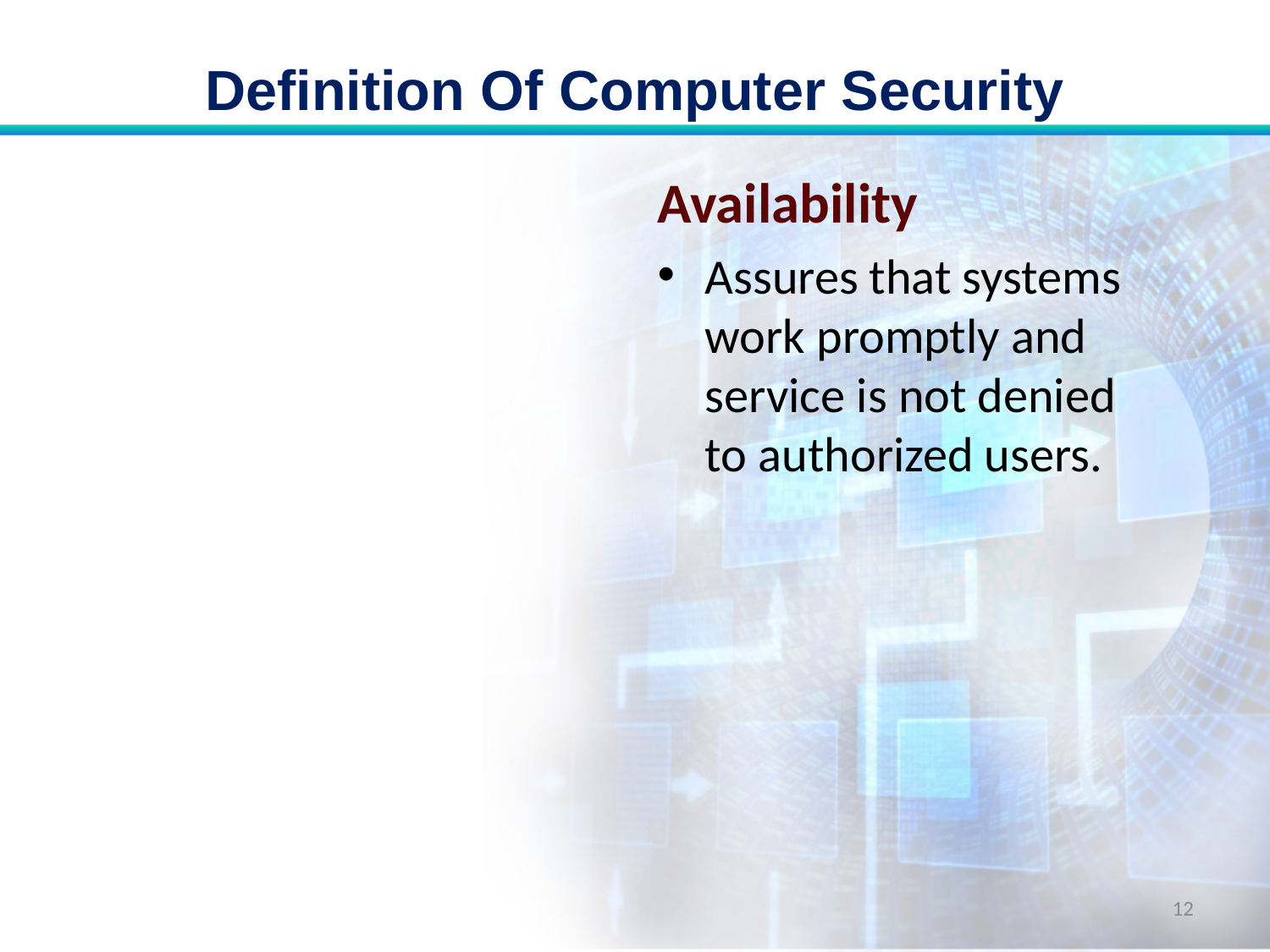

# Definition Of Computer Security
Availability
Assures that systems work promptly and service is not denied to authorized users.
12